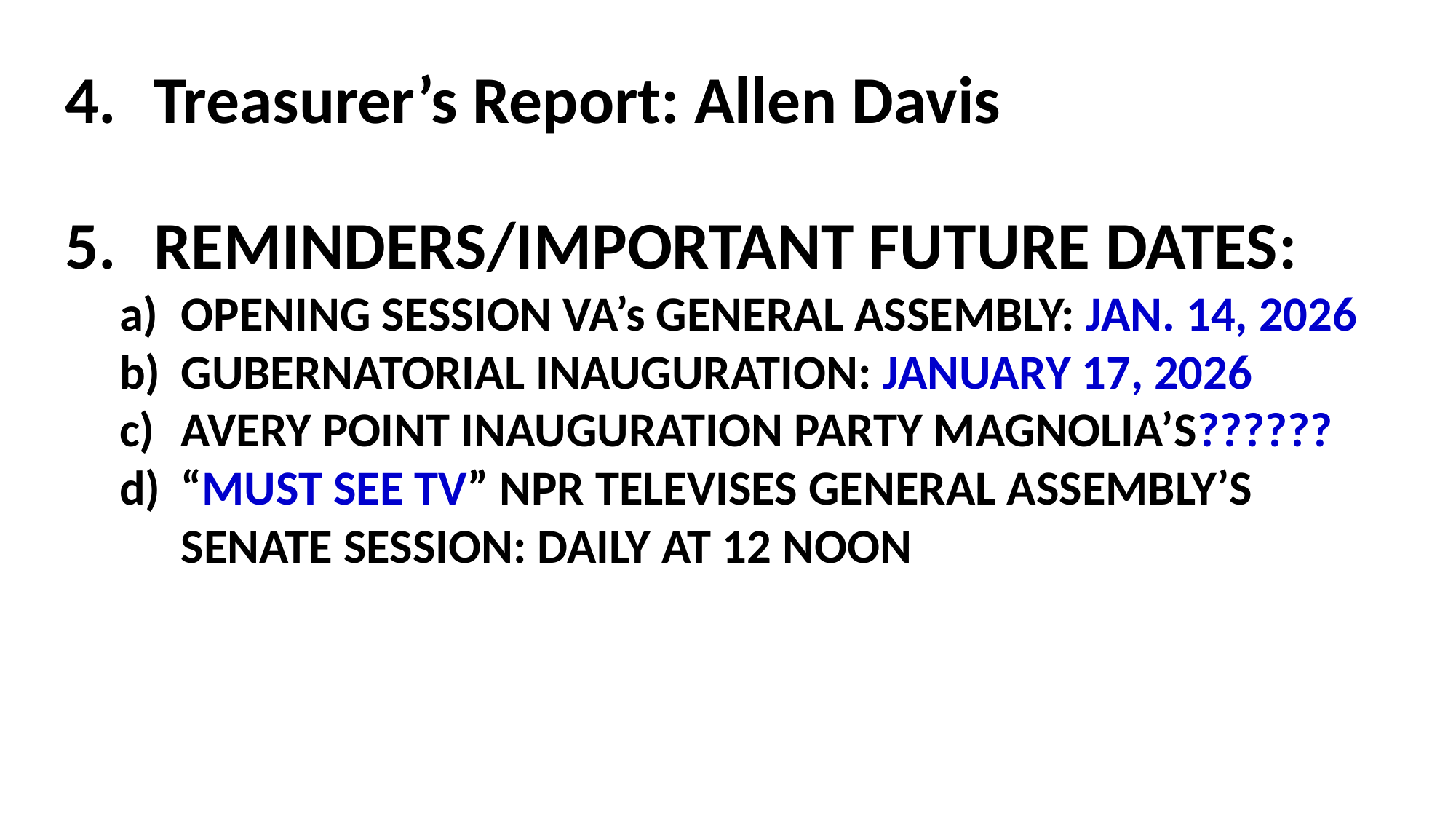

Treasurer’s Report: Allen Davis

Reminders/Important Future Dates:
OPENING SESSION VA’s GENERAL ASSEMBLY: JAN. 14, 2026
GUBERNATORIAL INAUGURATION: JANUARY 17, 2026
AVERY POINT INAUGURATION PARTY MAGNOLIA’S??????
“MUST SEE TV” NPR TELEVISES GENERAL ASSEMBLY’S SENATE SESSION: DAILY AT 12 NOON